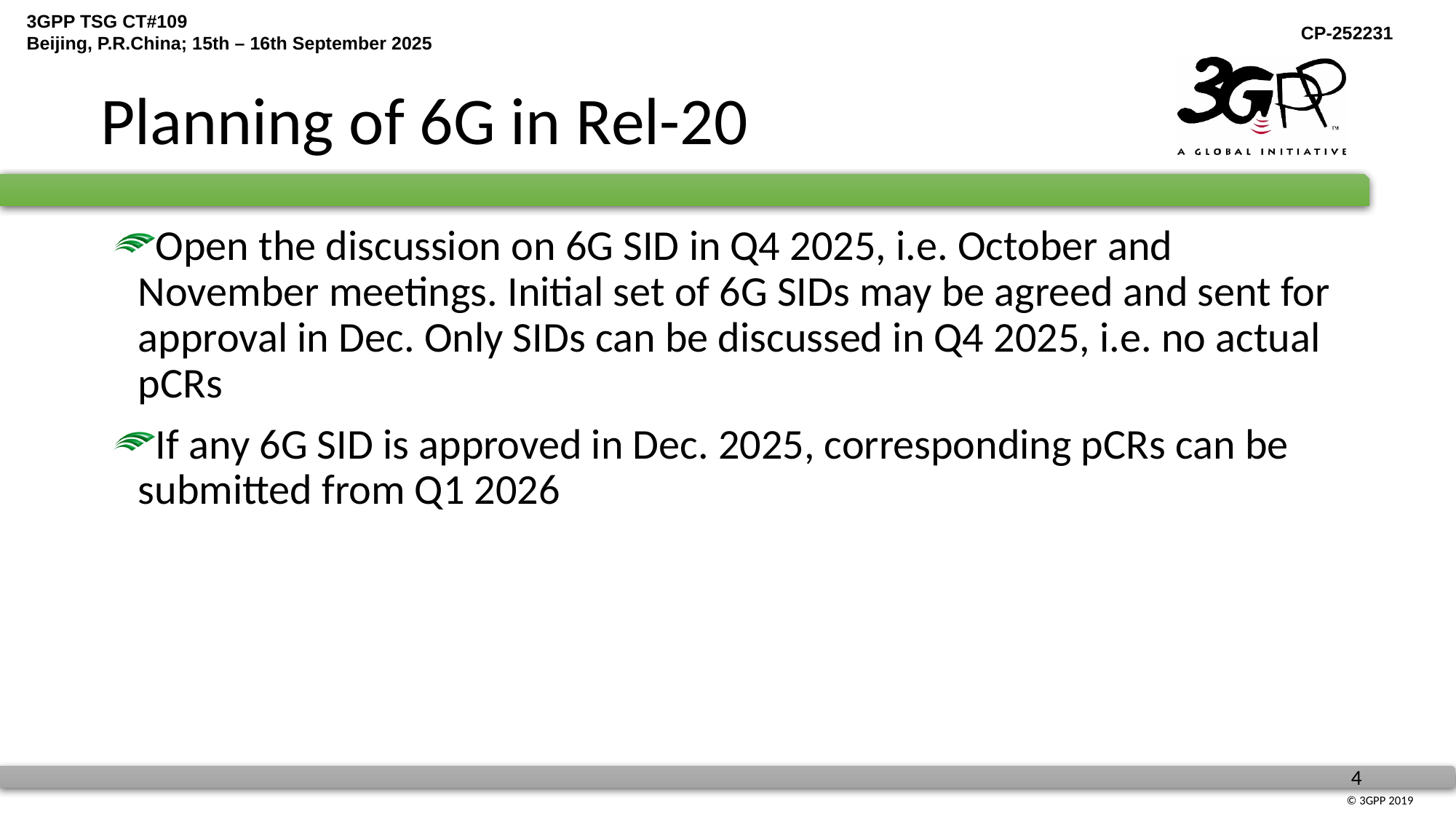

# Planning of 6G in Rel-20
Open the discussion on 6G SID in Q4 2025, i.e. October and November meetings. Initial set of 6G SIDs may be agreed and sent for approval in Dec. Only SIDs can be discussed in Q4 2025, i.e. no actual pCRs
If any 6G SID is approved in Dec. 2025, corresponding pCRs can be submitted from Q1 2026